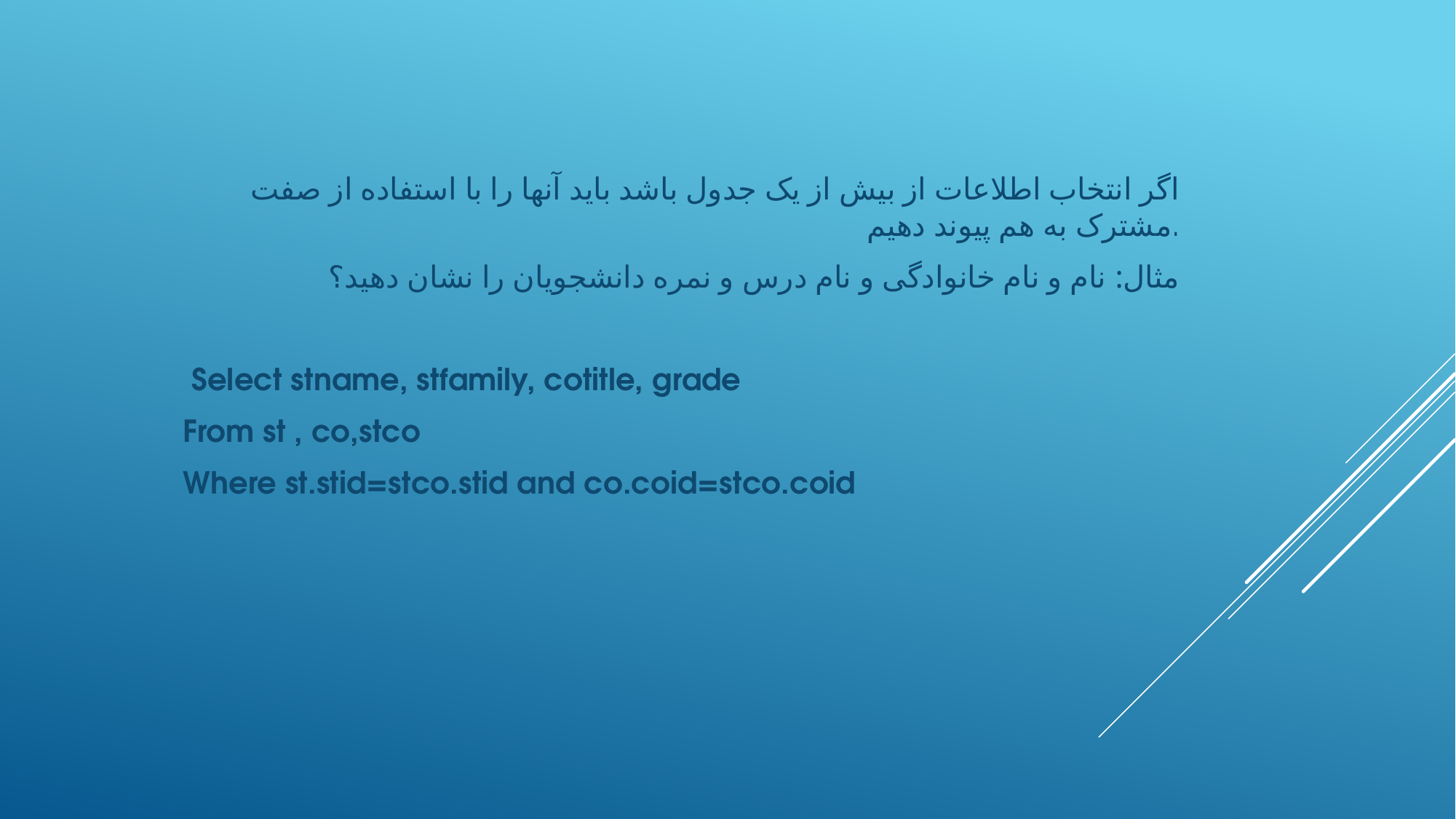

اگر انتخاب اطلاعات از بیش از یک جدول باشد باید آنها را با استفاده از صفت مشترک به هم پیوند دهیم.
مثال: نام و نام خانوادگی و نام درس و نمره دانشجویان را نشان دهید؟

 Select stname, stfamily, cotitle, grade
From st , co,stco
Where st.stid=stco.stid and co.coid=stco.coid